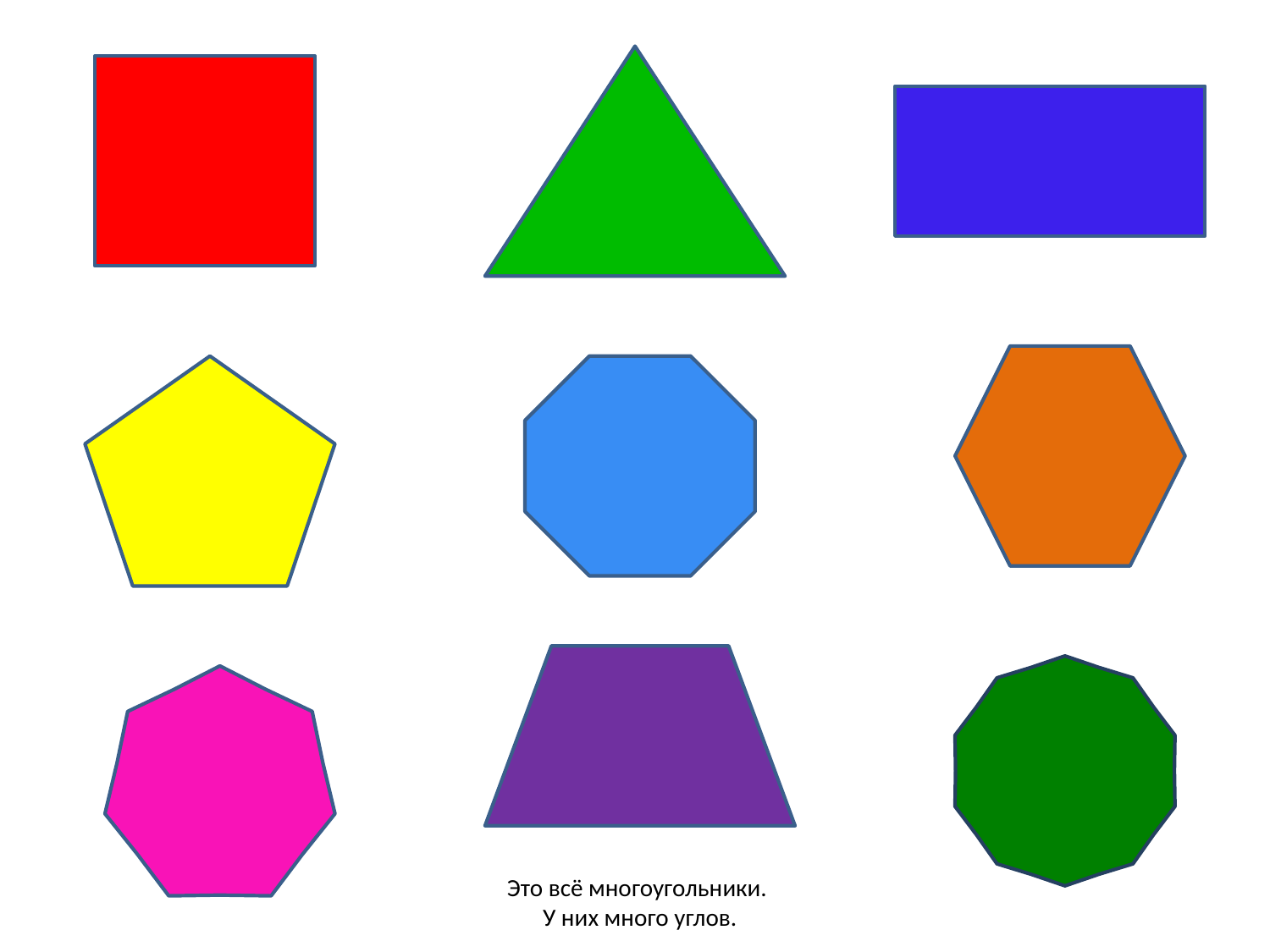

Это всё многоугольники.
У них много углов.